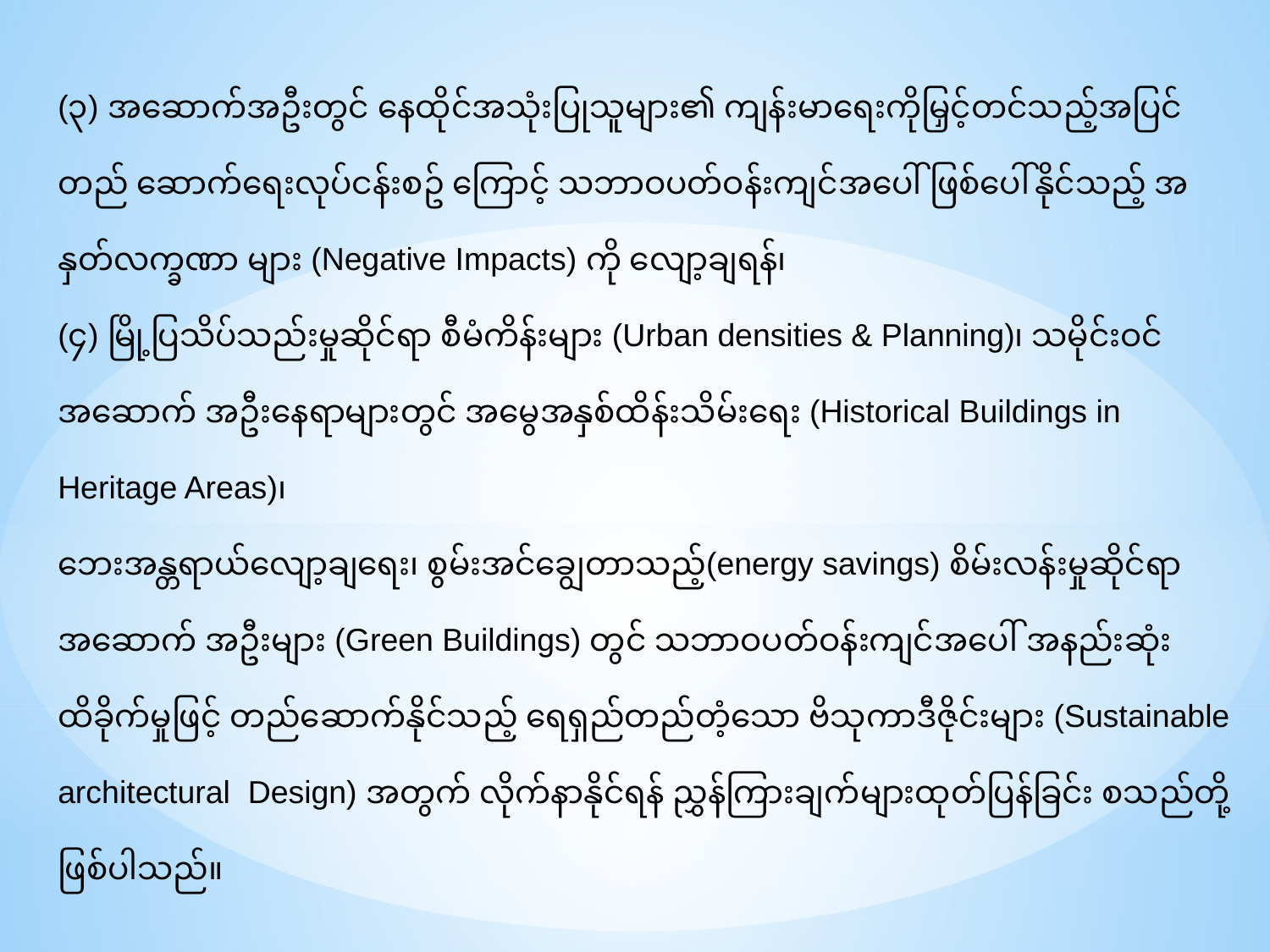

(၃) အဆောက်အဦးတွင် နေထိုင်အသုံးပြုသူများ၏ ကျန်းမာရေးကိုမြှင့်တင်သည့်အပြင် တည် ဆောက်ရေးလုပ်ငန်းစဥ် ကြောင့် သဘာဝပတ်ဝန်းကျင်အပေါ် ဖြစ်ပေါ်နိုင်သည့် အနှတ်လက္ခဏာ များ (Negative Impacts) ကို လျော့ချရန်၊
(၄) မြို့ပြသိပ်သည်းမှုဆိုင်ရာ စီမံကိန်းများ (Urban densities & Planning)၊ သမိုင်းဝင်အဆောက် အဦးနေရာများတွင် အမွေအနှစ်ထိန်းသိမ်းရေး (Historical Buildings in Heritage Areas)၊
‌ဘေးအန္တရာယ်လျော့ချရေး၊ စွမ်းအင်ချွေတာသည့်(energy savings) စိမ်းလန်းမှုဆိုင်ရာအဆောက် အဦးများ (Green Buildings) တွင် သဘာဝပတ်ဝန်းကျင်အပေါ် အနည်းဆုံးထိခိုက်မှုဖြင့် တည်ဆောက်နိုင်သည့် ‌ရေရှည်တည်တံ့‌သော ဗိသုကာဒီဇိုင်းများ (Sustainable architectural  Design) အတွက် လိုက်နာနိုင်ရန် ညွှန်ကြားချက်များထုတ်ပြန်ခြင်း စသည်တို့ဖြစ်ပါသည်။